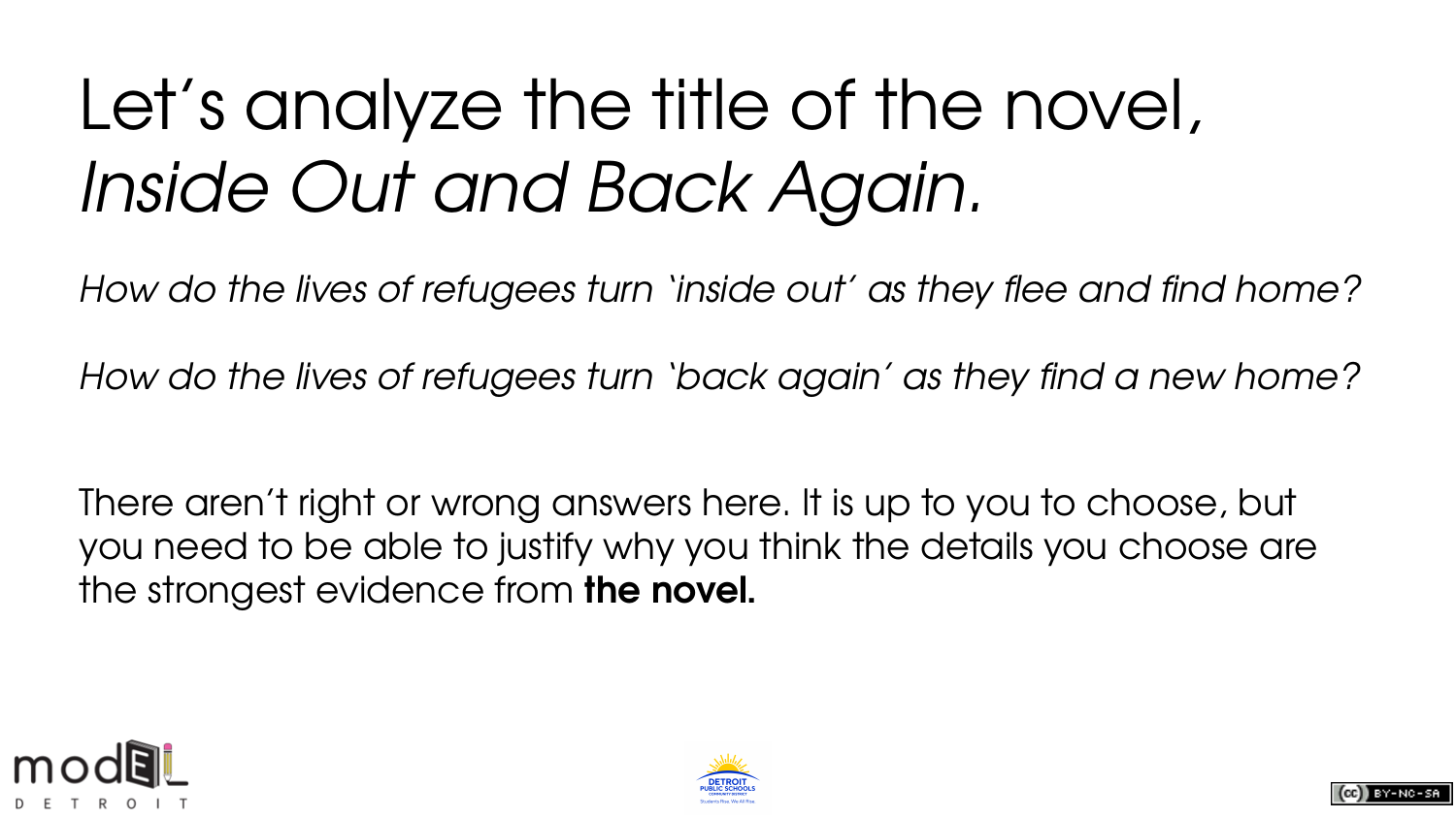

# Let’s analyze the title of the novel, Inside Out and Back Again.
How do the lives of refugees turn ‘inside out’ as they flee and find home?

How do the lives of refugees turn ‘back again’ as they find a new home?

There aren’t right or wrong answers here. It is up to you to choose, but you need to be able to justify why you think the details you choose are the strongest evidence from the novel.